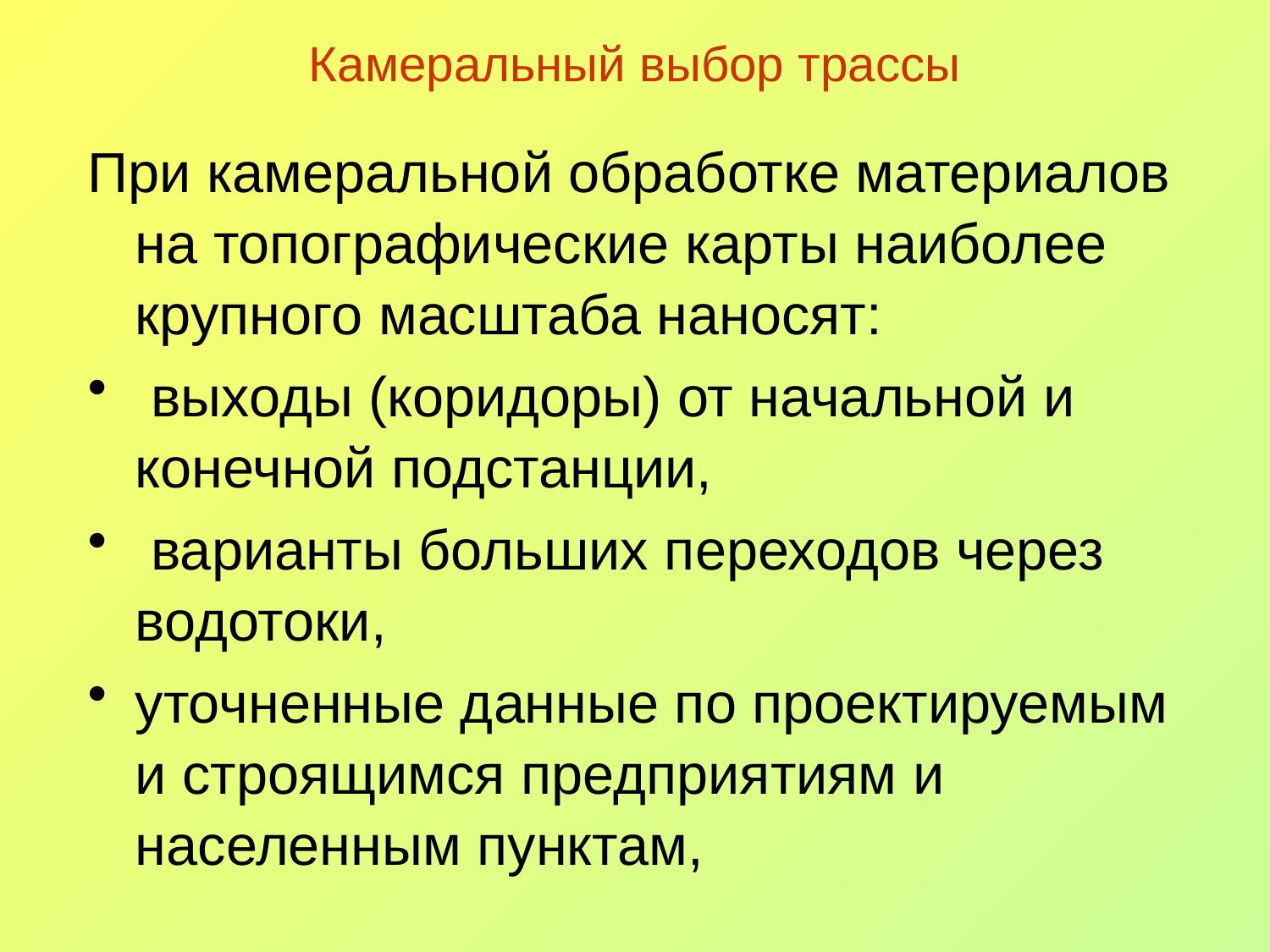

# Камеральный выбор трассы
При камеральной обработке материалов на топографические карты наиболее крупного масштаба наносят:
 выходы (коридоры) от начальной и конечной подстанции,
 варианты больших переходов через водотоки,
уточненные данные по проектируемым и строящимся предприятиям и населенным пунктам,